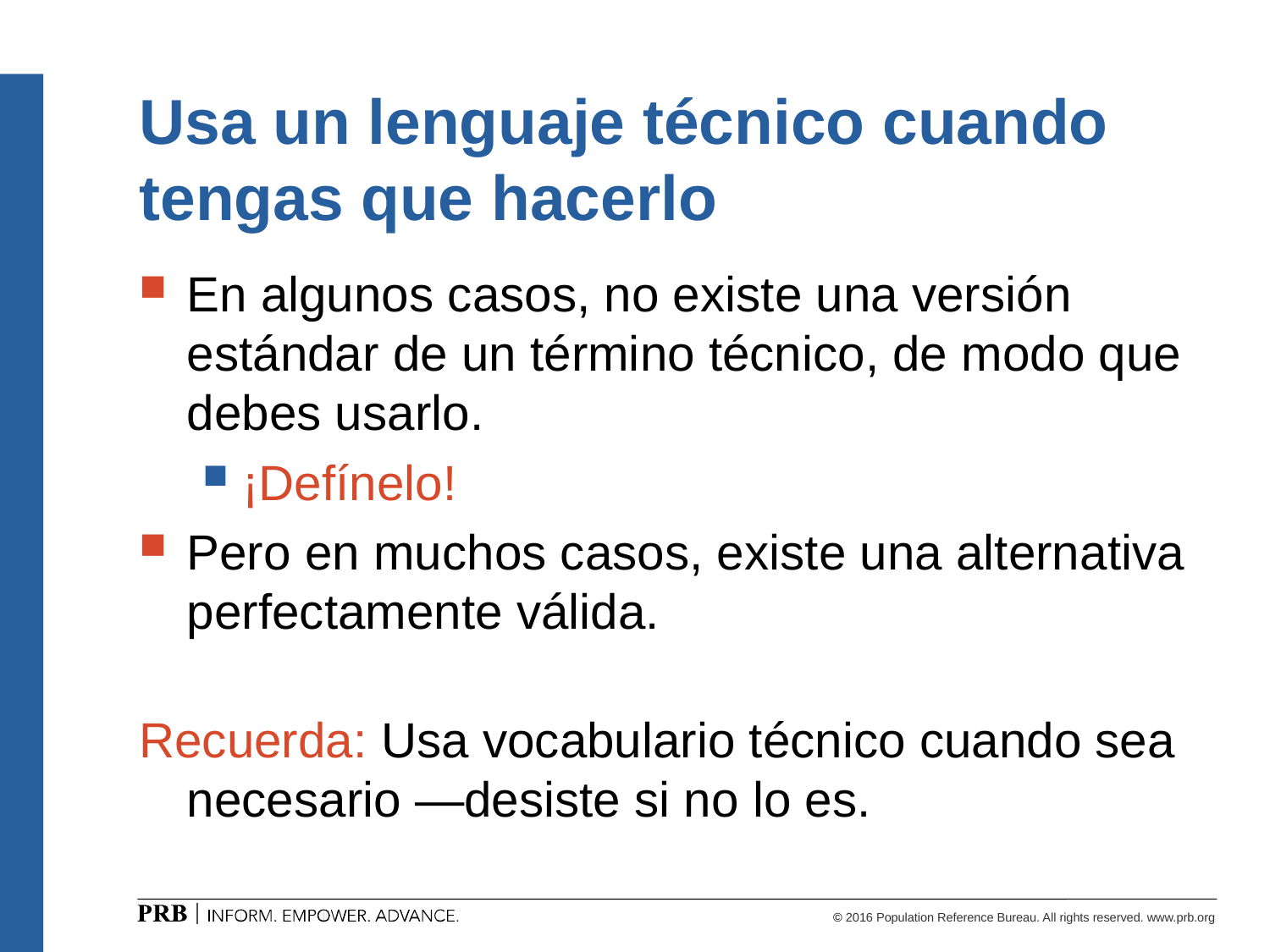

# Usa un lenguaje técnico cuando tengas que hacerlo
En algunos casos, no existe una versión estándar de un término técnico, de modo que debes usarlo.
¡Defínelo!
Pero en muchos casos, existe una alternativa perfectamente válida.

Recuerda: Usa vocabulario técnico cuando sea necesario —desiste si no lo es.